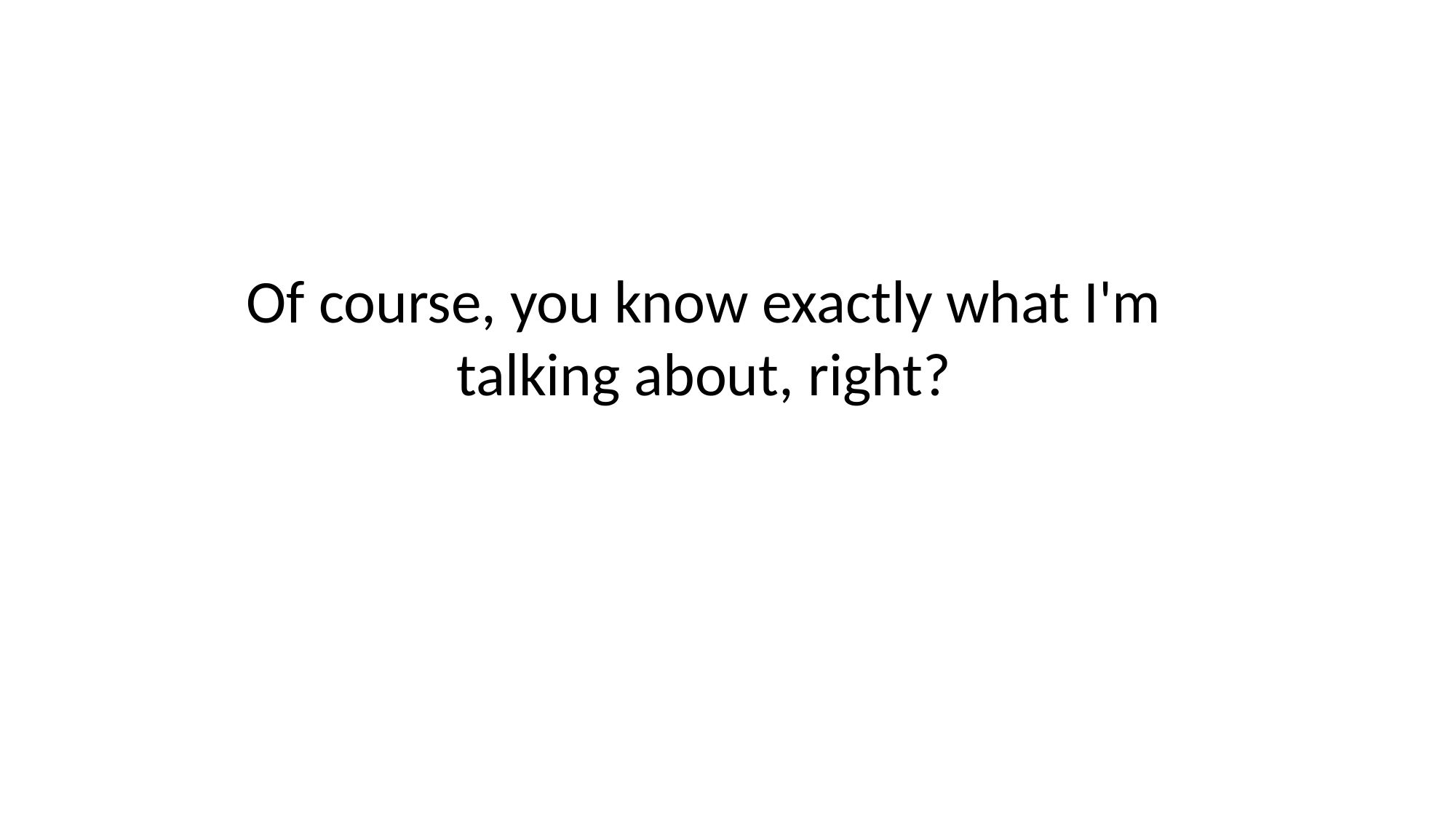

Of course, you know exactly what I'm talking about, right?